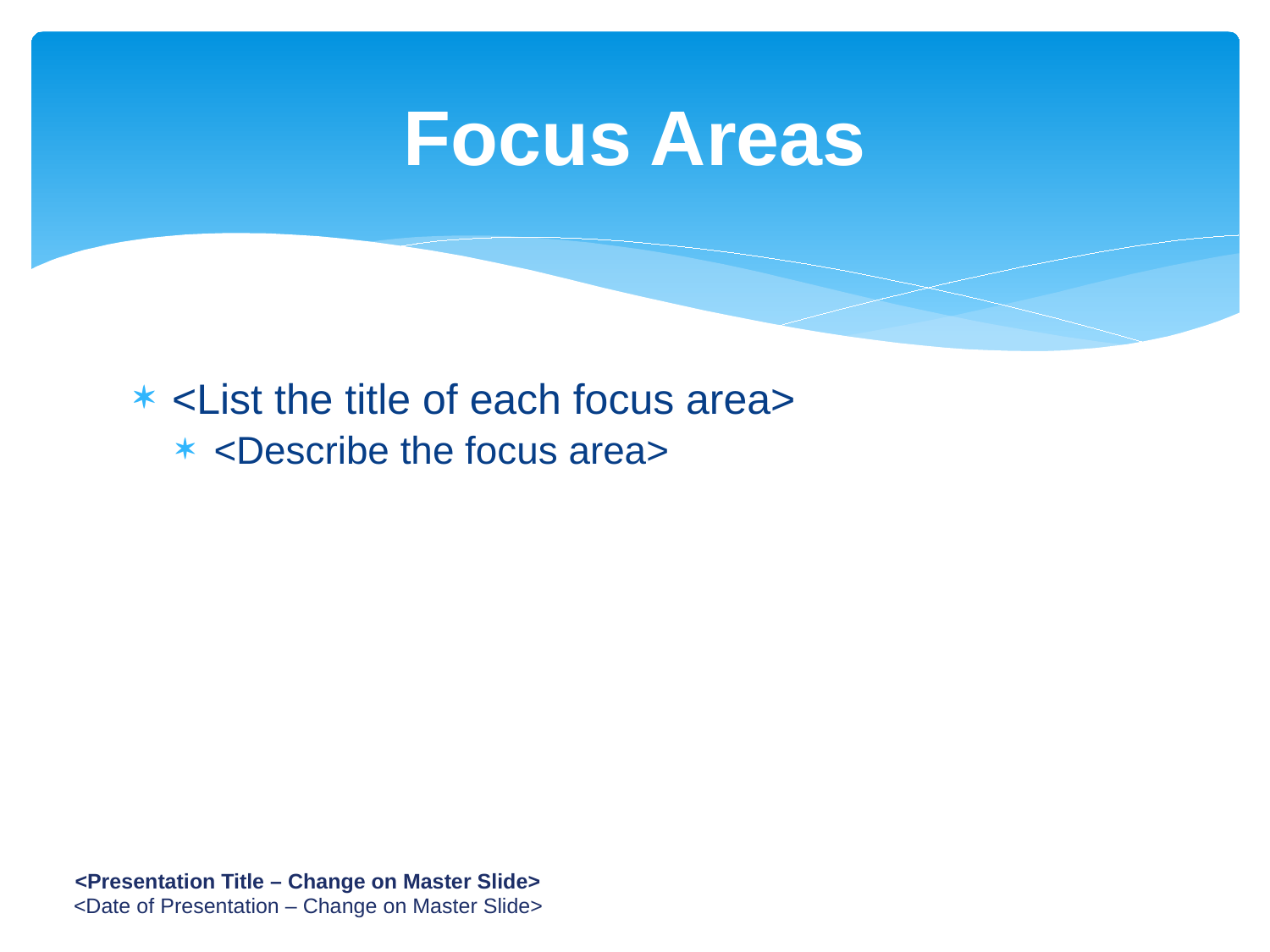

# Focus Areas
<List the title of each focus area>
<Describe the focus area>

5